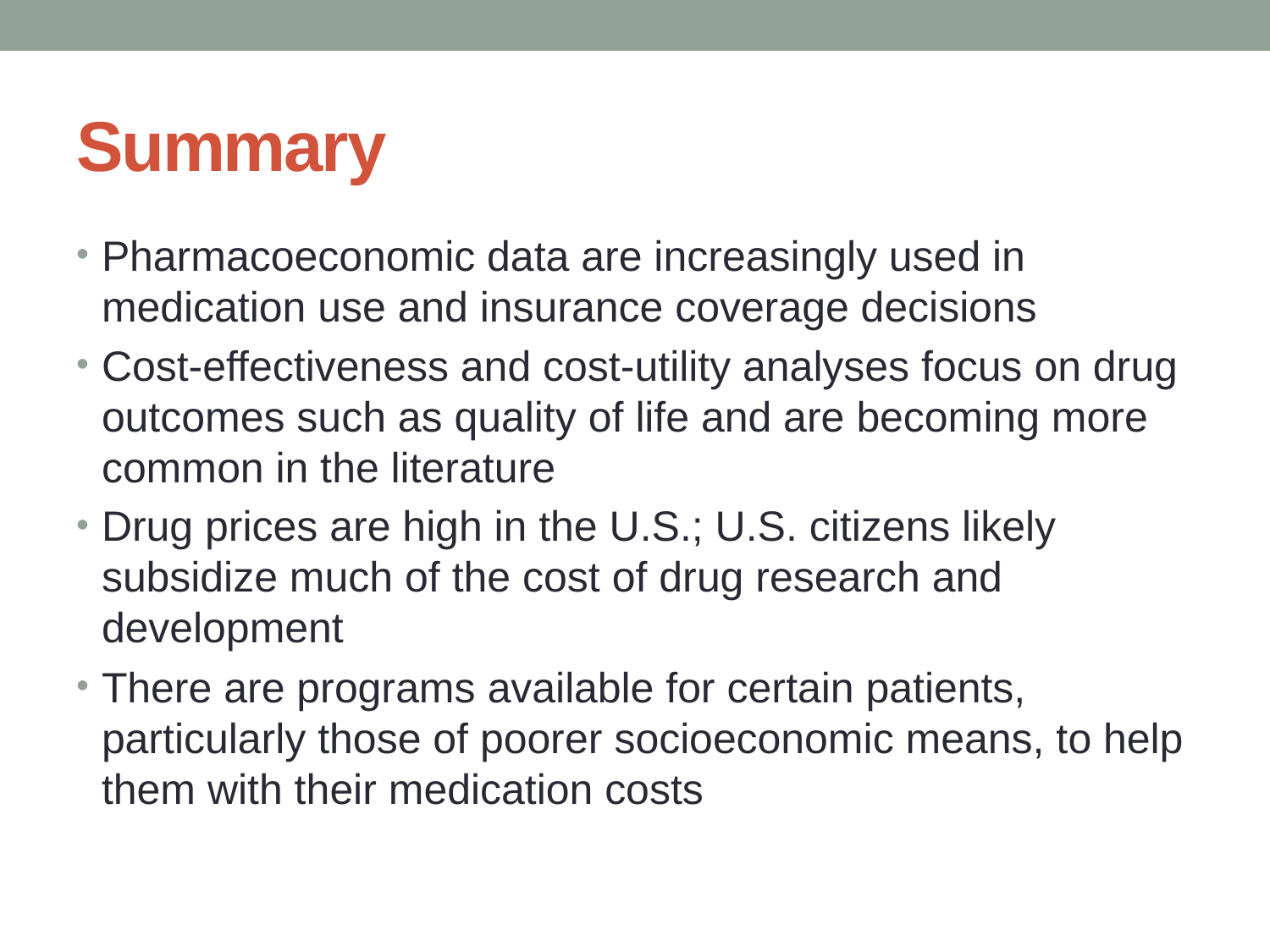

# Summary
Pharmacoeconomic data are increasingly used in medication use and insurance coverage decisions
Cost-effectiveness and cost-utility analyses focus on drug outcomes such as quality of life and are becoming more common in the literature
Drug prices are high in the U.S.; U.S. citizens likely subsidize much of the cost of drug research and development
There are programs available for certain patients, particularly those of poorer socioeconomic means, to help them with their medication costs